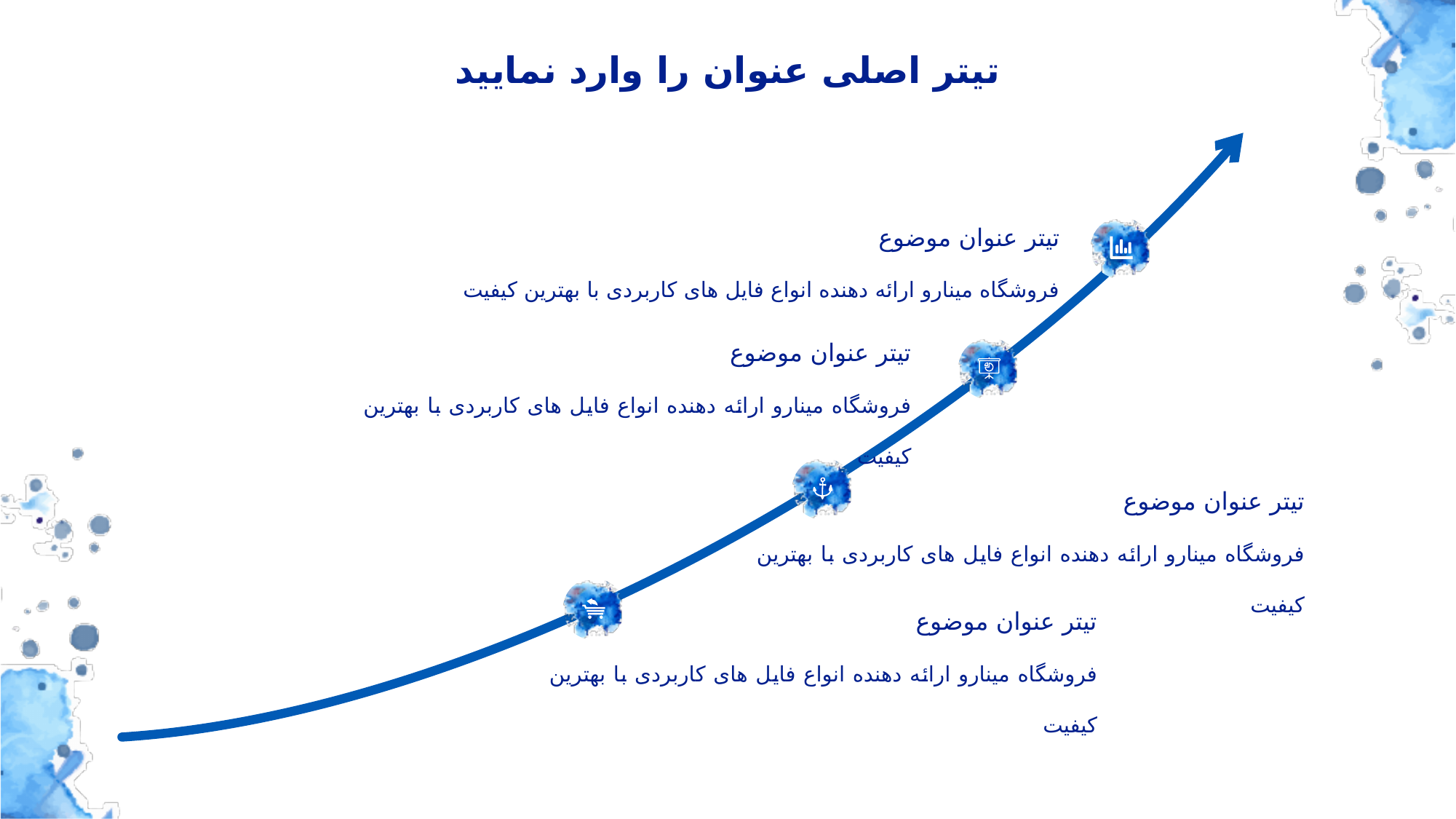

تیتر اصلی عنوان را وارد نمایید

تیتر عنوان موضوع
فروشگاه مینارو ارائه دهنده انواع فایل های کاربردی با بهترین کیفیت

تیتر عنوان موضوع
فروشگاه مینارو ارائه دهنده انواع فایل های کاربردی با بهترین کیفیت

تیتر عنوان موضوع
فروشگاه مینارو ارائه دهنده انواع فایل های کاربردی با بهترین کیفیت

تیتر عنوان موضوع
فروشگاه مینارو ارائه دهنده انواع فایل های کاربردی با بهترین کیفیت